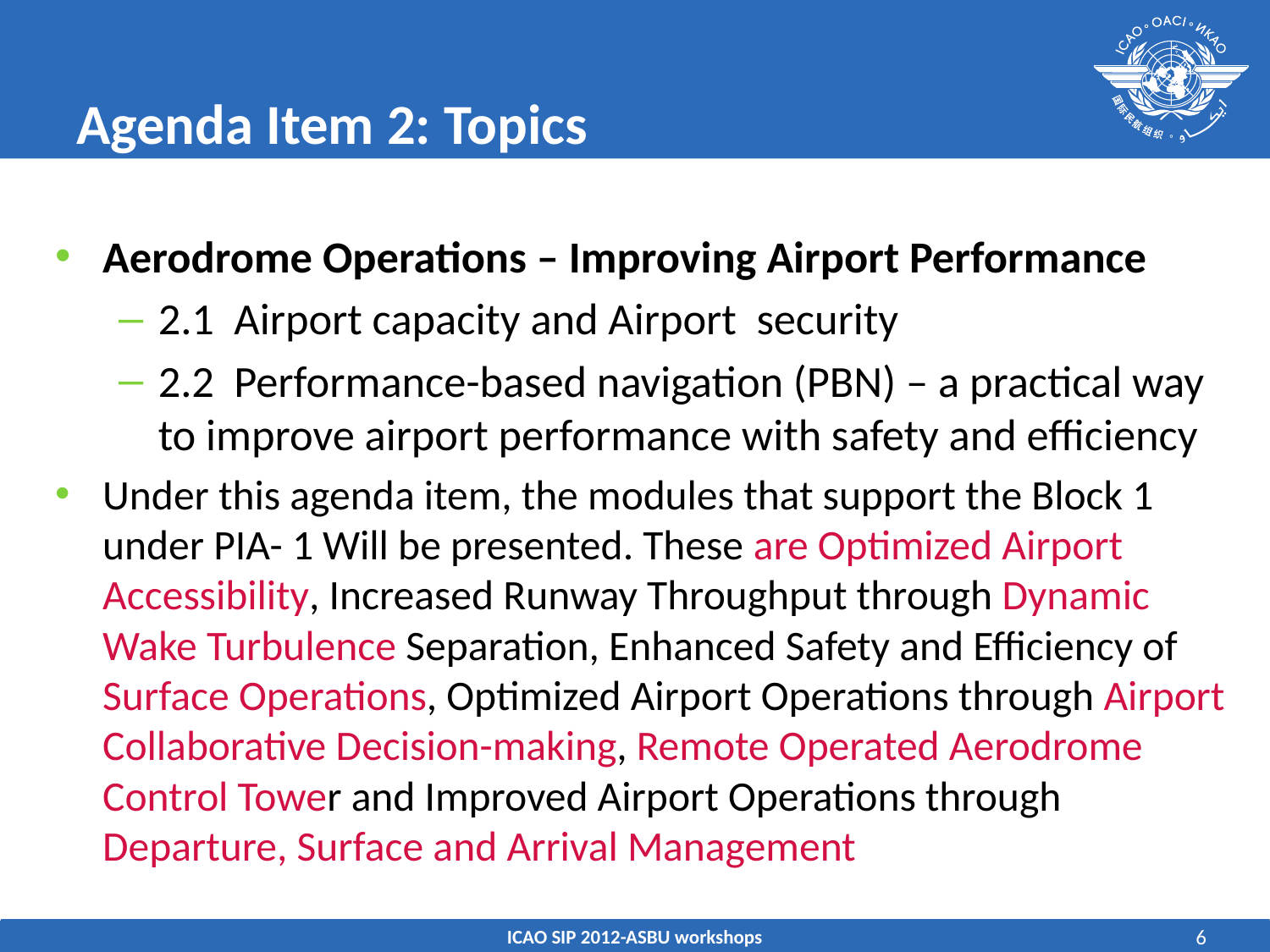

# Agenda Item 2: Topics
Aerodrome Operations – Improving Airport Performance
2.1  Airport capacity and Airport  security
2.2  Performance-based navigation (PBN) – a practical way to improve airport performance with safety and efficiency
Under this agenda item, the modules that support the Block 1 under PIA- 1 Will be presented. These are Optimized Airport Accessibility, Increased Runway Throughput through Dynamic Wake Turbulence Separation, Enhanced Safety and Efficiency of Surface Operations, Optimized Airport Operations through Airport Collaborative Decision-making, Remote Operated Aerodrome Control Tower and Improved Airport Operations through Departure, Surface and Arrival Management

ICAO SIP 2012-ASBU workshops
6